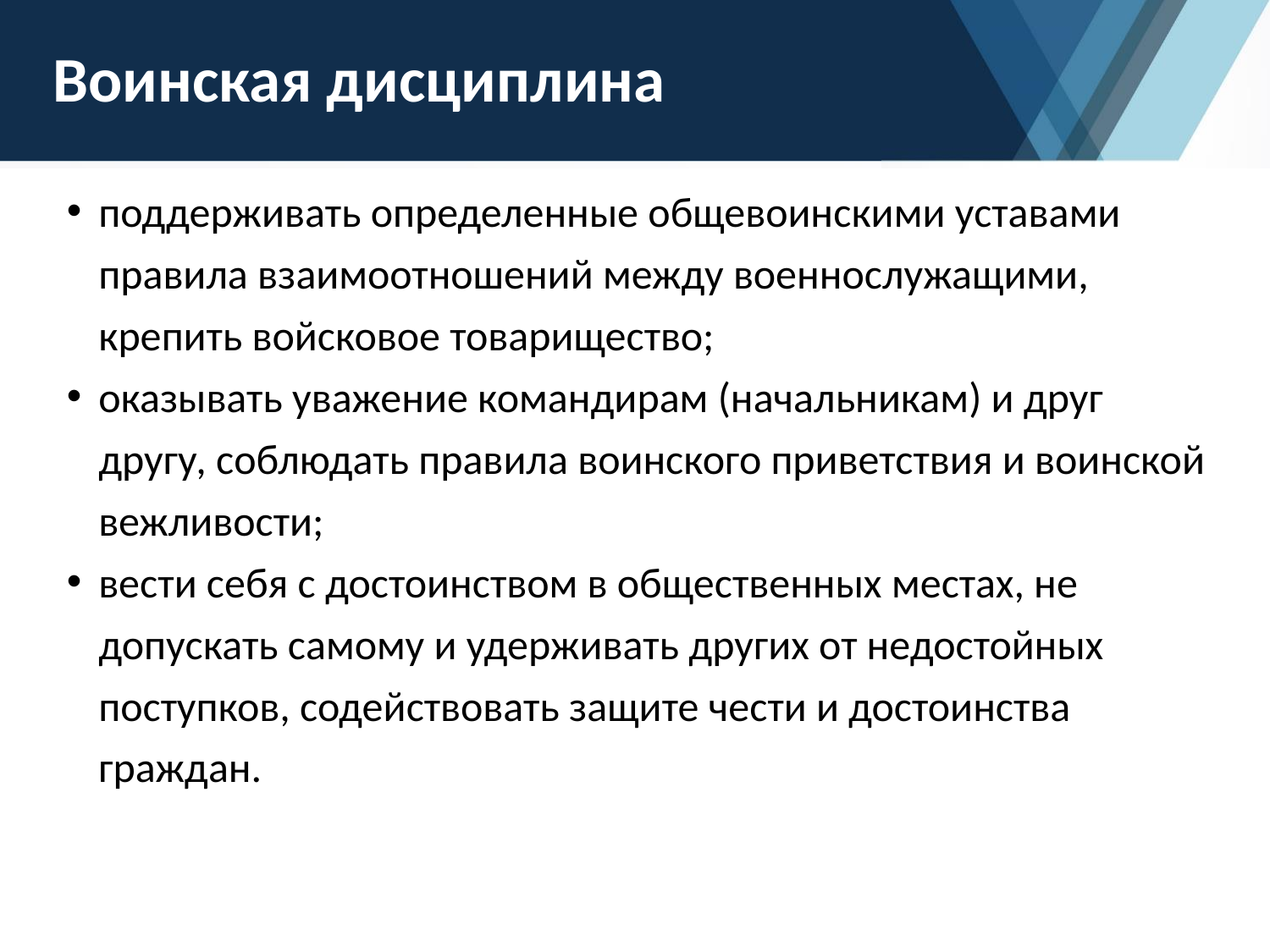

# Воинская дисциплина
поддерживать определенные общевоинскими уставами правила взаимоотношений между военнослужащими, крепить войсковое товарищество;
оказывать уважение командирам (начальникам) и друг другу, соблюдать правила воинского приветствия и воинской вежливости;
вести себя с достоинством в общественных местах, не допускать самому и удерживать других от недостойных поступков, содействовать защите чести и достоинства граждан.